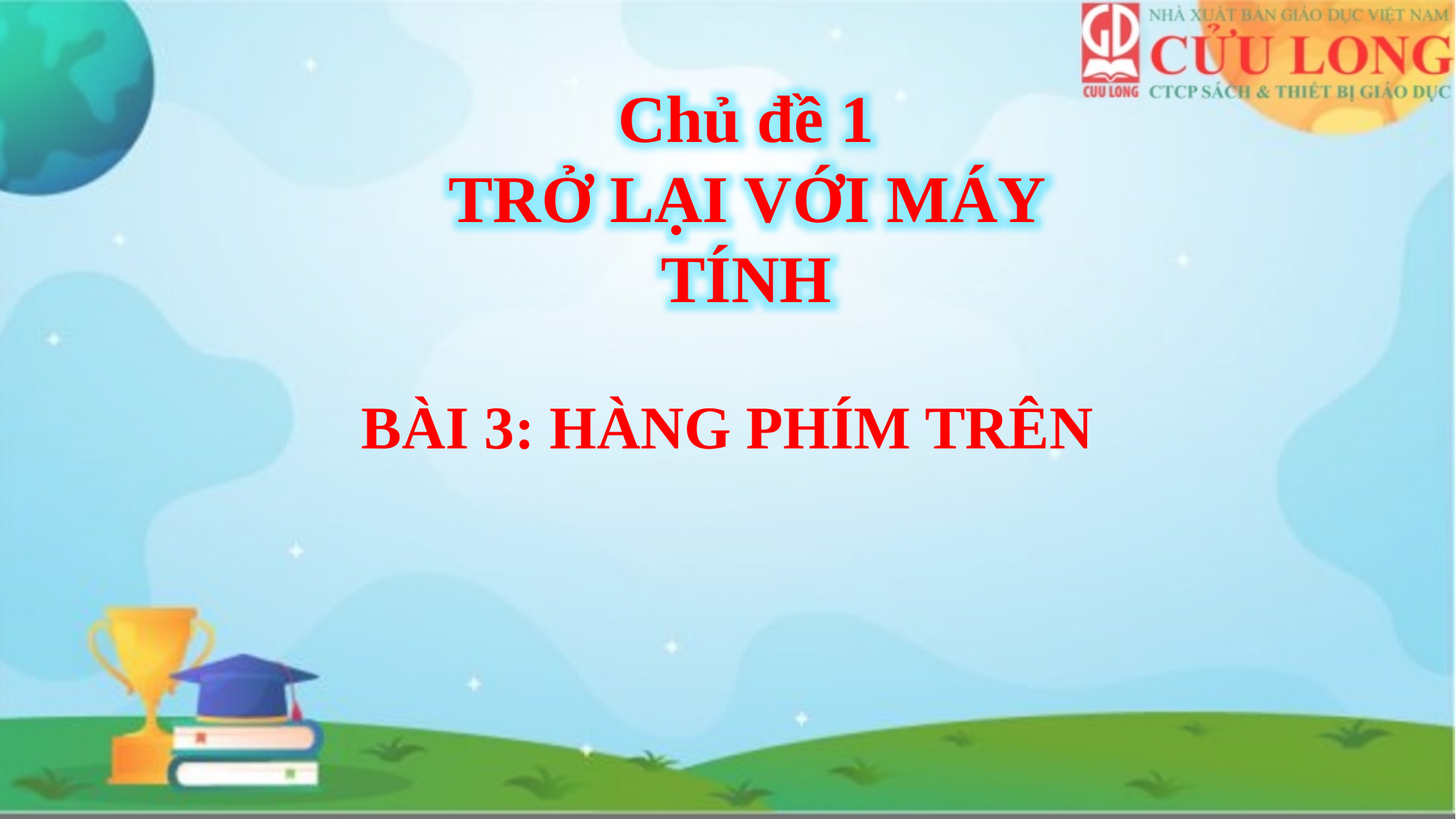

Chủ đề 1
TRỞ LẠI VỚI MÁY TÍNH
BÀI 3: HÀNG PHÍM TRÊN